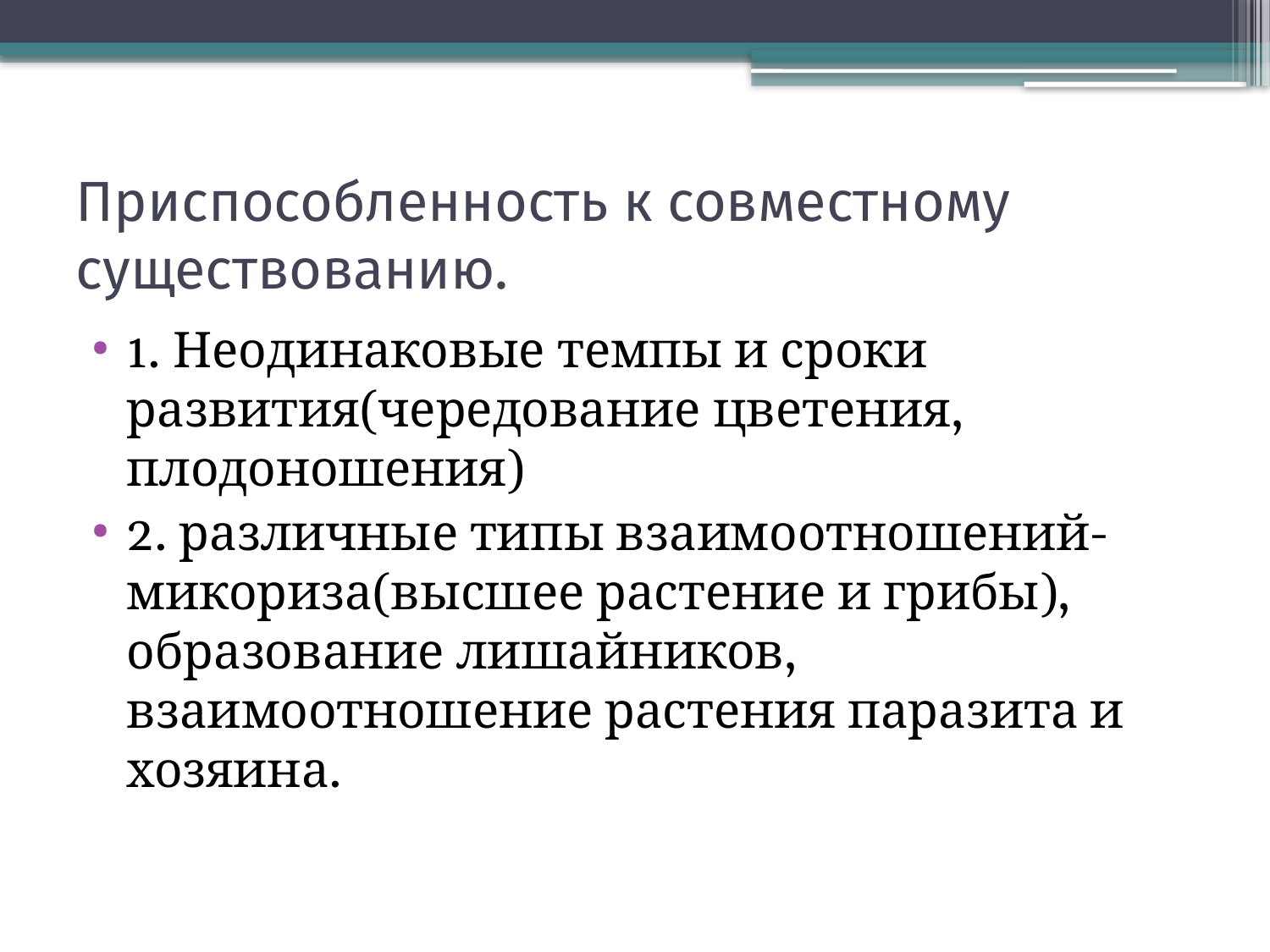

# Приспособленность к совместному существованию.
1. Неодинаковые темпы и сроки развития(чередование цветения, плодоношения)
2. различные типы взаимоотношений- микориза(высшее растение и грибы), образование лишайников, взаимоотношение растения паразита и хозяина.